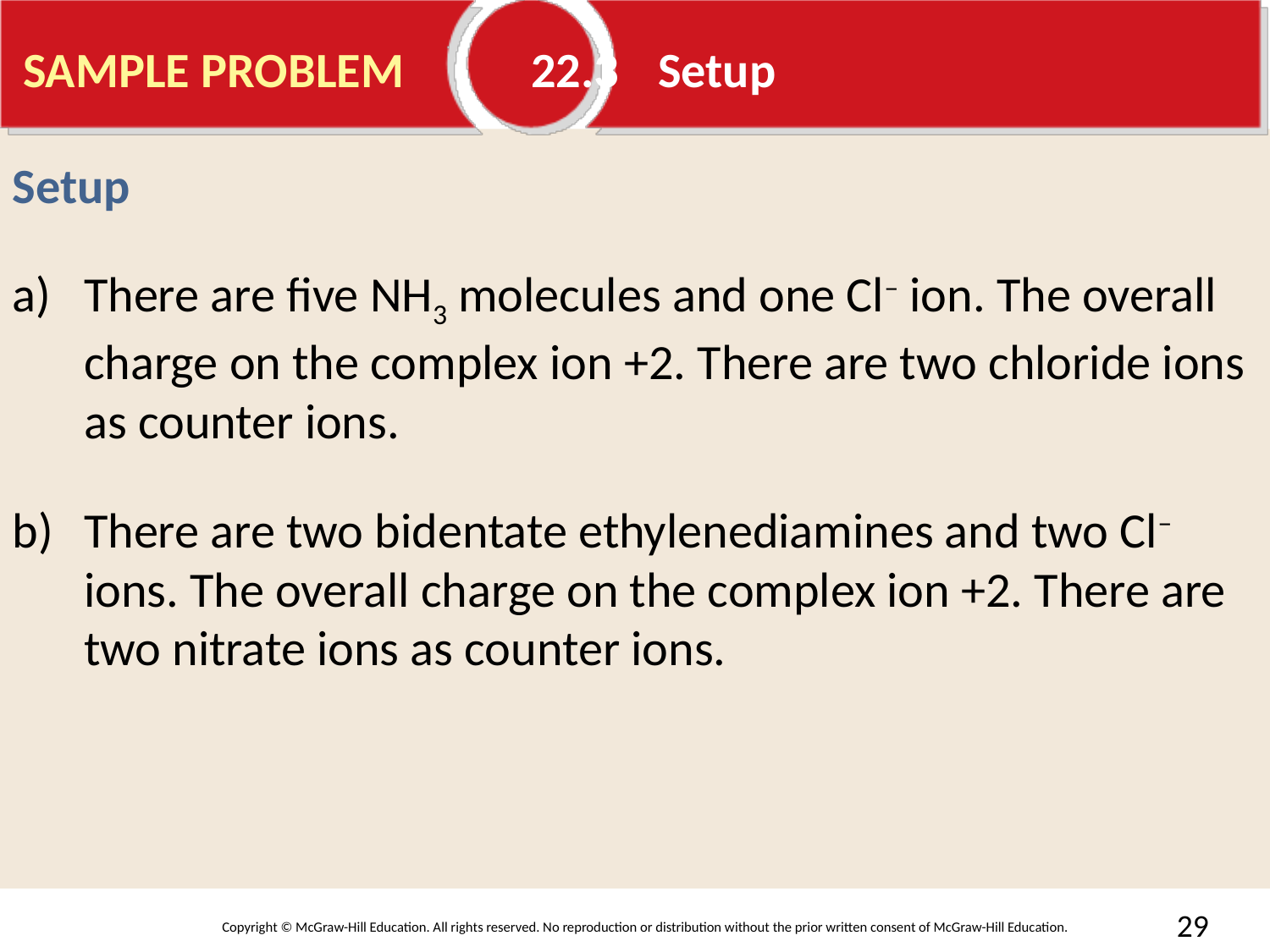

# SAMPLE PROBLEM	22.3	Setup
Setup
There are five NH3 molecules and one Cl‒ ion. The overall charge on the complex ion +2. There are two chloride ions as counter ions.
There are two bidentate ethylenediamines and two Cl‒ ions. The overall charge on the complex ion +2. There are two nitrate ions as counter ions.